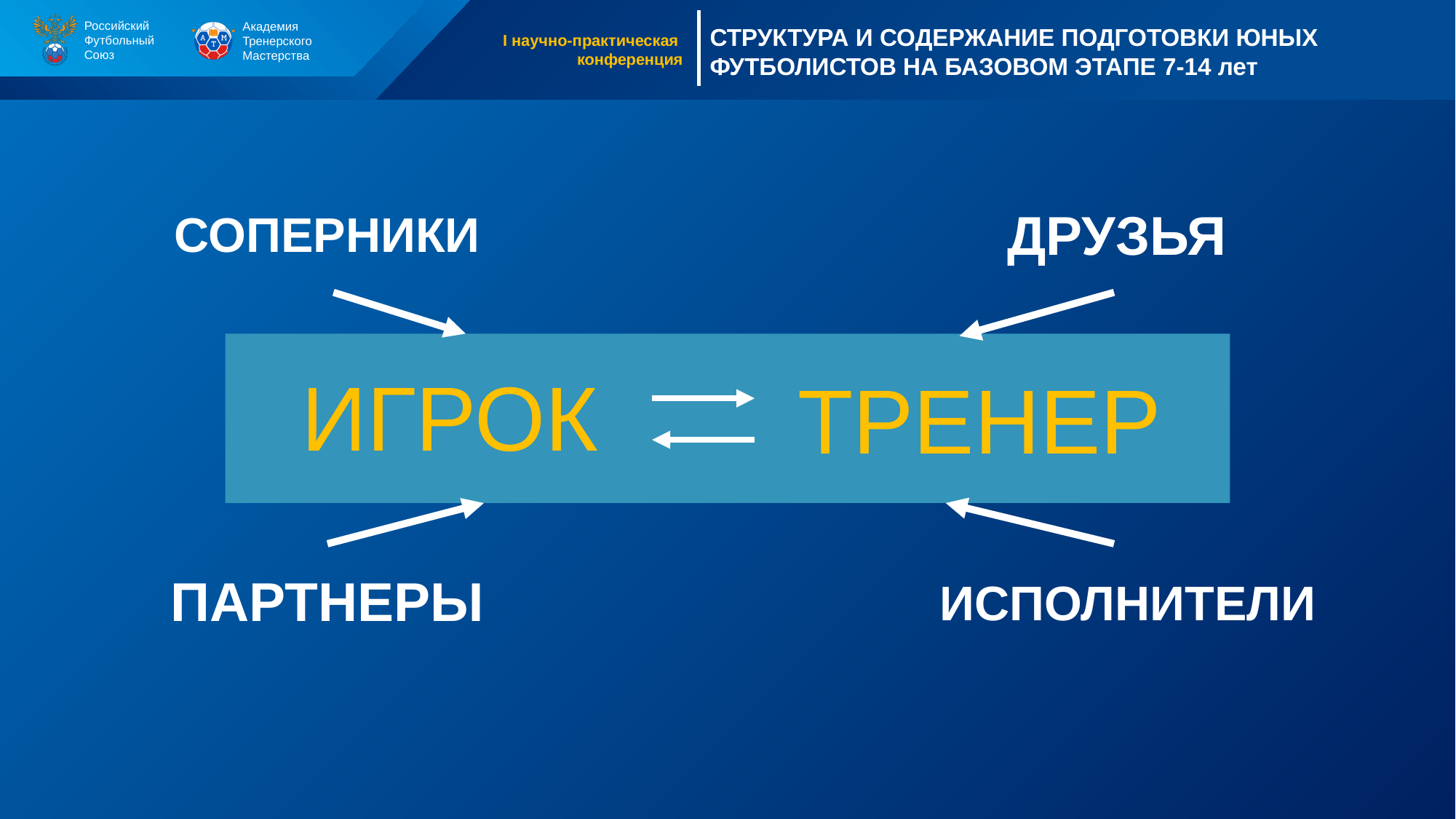

СОПЕРНИКИ
ДРУЗЬЯ

# ИГРОК
ТРЕНЕР
ПАРТНЕРЫ
ИСПОЛНИТЕЛИ